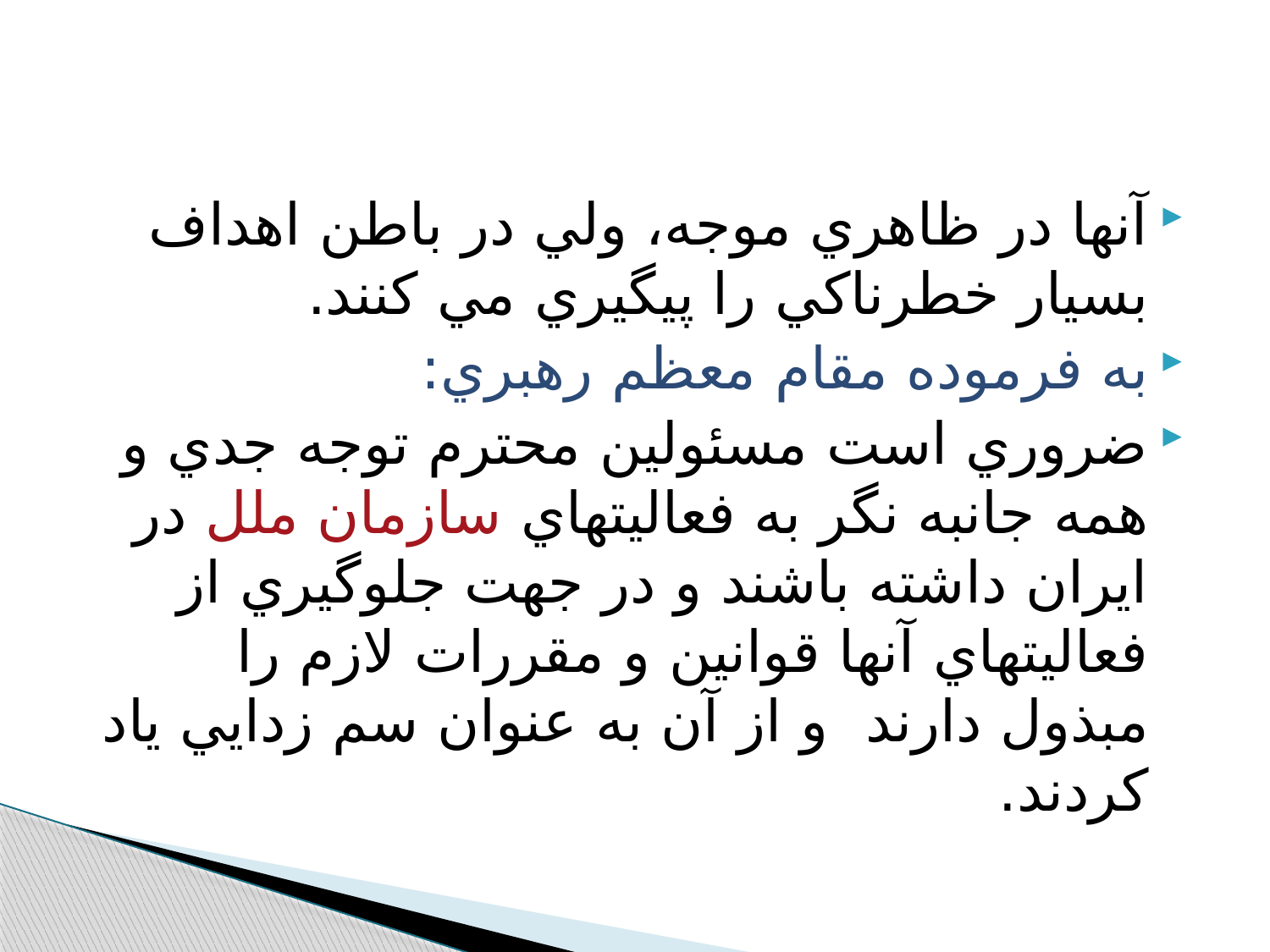

آنها در ظاهري موجه، ولي در باطن اهداف بسيار خطرناکي را پيگيري مي کنند.
به فرموده مقام معظم رهبري:
ضروري است مسئولين محترم توجه جدي و همه جانبه نگر به فعاليتهاي سازمان ملل در ايران داشته باشند و در جهت جلوگيري از فعاليتهاي آنها قوانين و مقررات لازم را مبذول دارند  و از آن به عنوان سم زدايي ياد كردند.